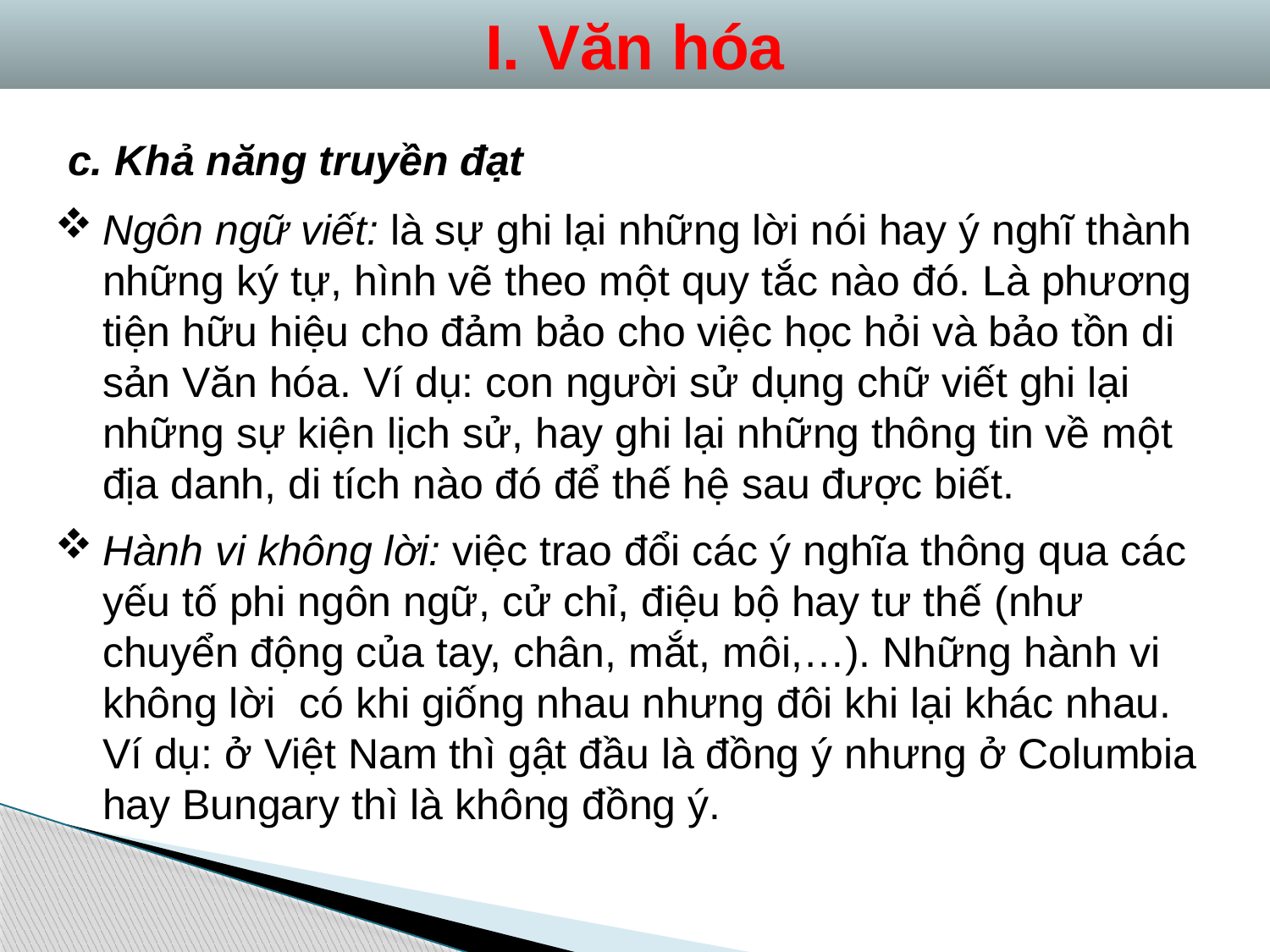

I. Văn hóa
c. Khả năng truyền đạt
Ngôn ngữ viết: là sự ghi lại những lời nói hay ý nghĩ thành những ký tự, hình vẽ theo một quy tắc nào đó. Là phương tiện hữu hiệu cho đảm bảo cho việc học hỏi và bảo tồn di sản Văn hóa. Ví dụ: con người sử dụng chữ viết ghi lại những sự kiện lịch sử, hay ghi lại những thông tin về một địa danh, di tích nào đó để thế hệ sau được biết.
Hành vi không lời: việc trao đổi các ý nghĩa thông qua các yếu tố phi ngôn ngữ, cử chỉ, điệu bộ hay tư thế (như chuyển động của tay, chân, mắt, môi,…). Những hành vi không lời  có khi giống nhau nhưng đôi khi lại khác nhau. Ví dụ: ở Việt Nam thì gật đầu là đồng ý nhưng ở Columbia hay Bungary thì là không đồng ý.